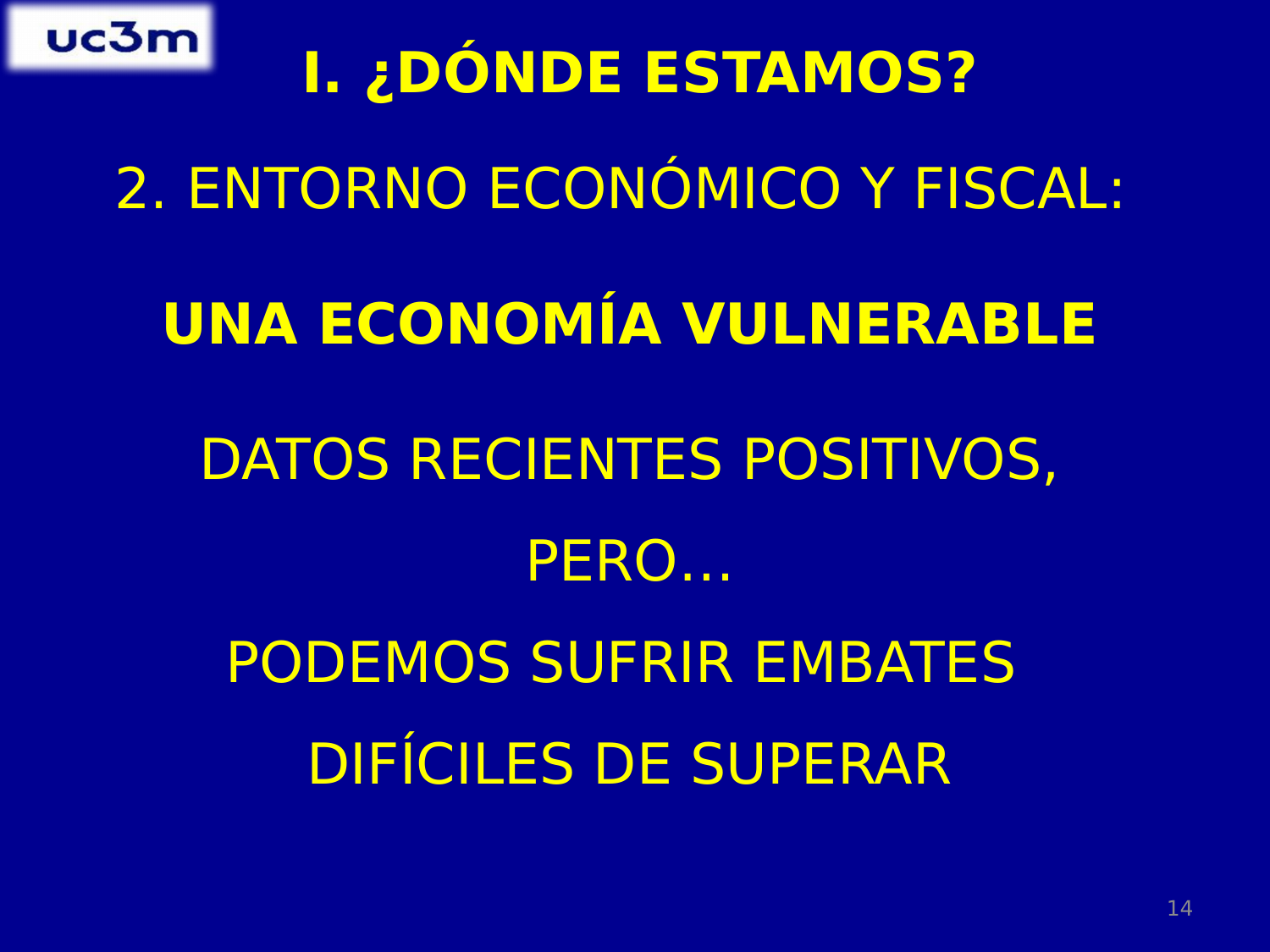

# I. ¿DÓNDE ESTAMOS?
2. ENTORNO ECONÓMICO Y FISCAL:

UNA ECONOMÍA VULNERABLE

DATOS RECIENTES POSITIVOS,
PERO…
PODEMOS SUFRIR EMBATES
DIFÍCILES DE SUPERAR
14